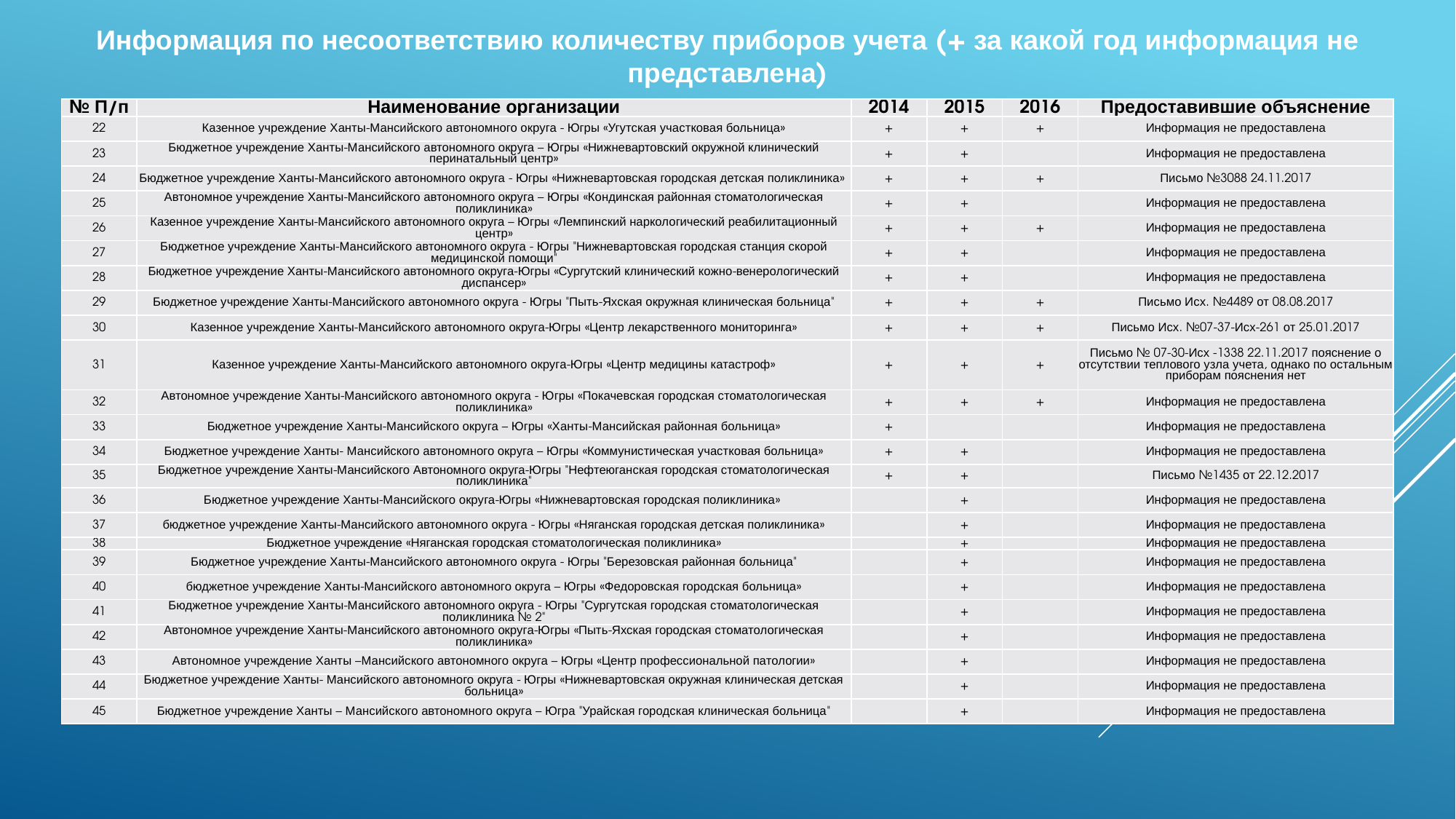

Информация по несоответствию количеству приборов учета (+ за какой год информация не представлена)
| № П/п | Наименование организации | 2014 | 2015 | 2016 | Предоставившие объяснение |
| --- | --- | --- | --- | --- | --- |
| 22 | Казенное учреждение Ханты-Мансийского автономного округа - Югры «Угутская участковая больница» | + | + | + | Информация не предоставлена |
| 23 | Бюджетное учреждение Ханты-Мансийского автономного округа – Югры «Нижневартовский окружной клинический перинатальный центр» | + | + |  | Информация не предоставлена |
| 24 | Бюджетное учреждение Ханты-Мансийского автономного округа - Югры «Нижневартовская городская детская поликлиника» | + | + | + | Письмо №3088 24.11.2017 |
| 25 | Автономное учреждение Ханты-Мансийского автономного округа – Югры «Кондинская районная стоматологическая поликлиника» | + | + |  | Информация не предоставлена |
| 26 | Казенное учреждение Ханты-Мансийского автономного округа – Югры «Лемпинский наркологический реабилитационный центр» | + | + | + | Информация не предоставлена |
| 27 | Бюджетное учреждение Ханты-Мансийского автономного округа - Югры "Нижневартовская городская станция скорой медицинской помощи" | + | + |  | Информация не предоставлена |
| 28 | Бюджетное учреждение Ханты-Мансийского автономного округа-Югры «Сургутский клинический кожно-венерологический диспансер» | + | + |  | Информация не предоставлена |
| 29 | Бюджетное учреждение Ханты-Мансийского автономного округа - Югры "Пыть-Яхская окружная клиническая больница" | + | + | + | Письмо Исх. №4489 от 08.08.2017 |
| 30 | Казенное учреждение Ханты-Мансийского автономного округа-Югры «Центр лекарственного мониторинга» | + | + | + | Письмо Исх. №07-37-Исх-261 от 25.01.2017 |
| 31 | Казенное учреждение Ханты-Мансийского автономного округа-Югры «Центр медицины катастроф» | + | + | + | Письмо № 07-30-Исх -1338 22.11.2017 пояснение о отсутствии теплового узла учета, однако по остальным приборам пояснения нет |
| 32 | Автономное учреждение Ханты-Мансийского автономного округа - Югры «Покачевская городская стоматологическая поликлиника» | + | + | + | Информация не предоставлена |
| 33 | Бюджетное учреждение Ханты-Мансийского округа – Югры «Ханты-Мансийская районная больница» | + |  |  | Информация не предоставлена |
| 34 | Бюджетное учреждение Ханты- Мансийского автономного округа – Югры «Коммунистическая участковая больница» | + | + |  | Информация не предоставлена |
| 35 | Бюджетное учреждение Ханты-Мансийского Автономного округа-Югры "Нефтеюганская городская стоматологическая поликлиника" | + | + |  | Письмо №1435 от 22.12.2017 |
| 36 | Бюджетное учреждение Ханты-Мансийского округа-Югры «Нижневартовская городская поликлиника» |  | + |  | Информация не предоставлена |
| 37 | бюджетное учреждение Ханты-Мансийского автономного округа - Югры «Няганская городская детская поликлиника» |  | + |  | Информация не предоставлена |
| 38 | Бюджетное учреждение «Няганская городская стоматологическая поликлиника» |  | + |  | Информация не предоставлена |
| 39 | Бюджетное учреждение Ханты-Мансийского автономного округа - Югры "Березовская районная больница" |  | + |  | Информация не предоставлена |
| 40 | бюджетное учреждение Ханты-Мансийского автономного округа – Югры «Федоровская городская больница» |  | + |  | Информация не предоставлена |
| 41 | Бюджетное учреждение Ханты-Мансийского автономного округа - Югры "Сургутская городская стоматологическая поликлиника № 2" |  | + |  | Информация не предоставлена |
| 42 | Автономное учреждение Ханты-Мансийского автономного округа-Югры «Пыть-Яхская городская стоматологическая поликлиника» |  | + |  | Информация не предоставлена |
| 43 | Автономное учреждение Ханты –Мансийского автономного округа – Югры «Центр профессиональной патологии» |  | + |  | Информация не предоставлена |
| 44 | Бюджетное учреждение Ханты- Мансийского автономного округа - Югры «Нижневартовская окружная клиническая детская больница» |  | + |  | Информация не предоставлена |
| 45 | Бюджетное учреждение Ханты – Мансийского автономного округа – Югра "Урайская городская клиническая больница" |  | + |  | Информация не предоставлена |